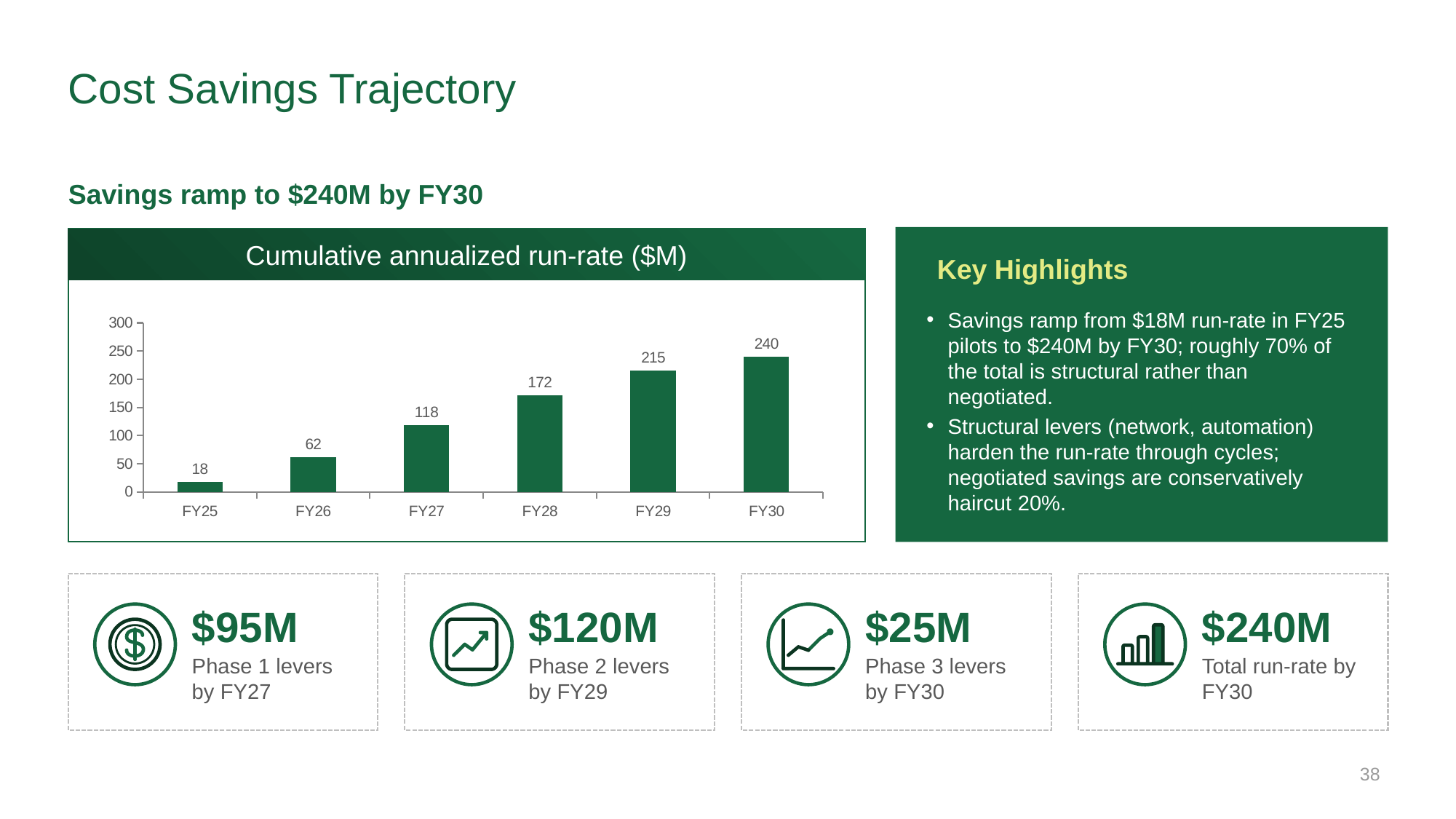

# Cost Savings Trajectory
Savings ramp to $240M by FY30

Cumulative annualized run-rate ($M)

### Chart

| Category | Run-rate savings ($M) |
|---|---|
| FY25 | 18.0 |
| FY26 | 62.0 |
| FY27 | 118.0 |
| FY28 | 172.0 |
| FY29 | 215.0 |
| FY30 | 240.0 |
Key Highlights
Savings ramp from $18M run-rate in FY25 pilots to $240M by FY30; roughly 70% of the total is structural rather than negotiated.
Structural levers (network, automation) harden the run-rate through cycles; negotiated savings are conservatively haircut 20%.

$95M
$120M
$25M
$240M

Phase 1 levers by FY27
Phase 2 levers by FY29
Phase 3 levers by FY30
Total run-rate by FY30
38